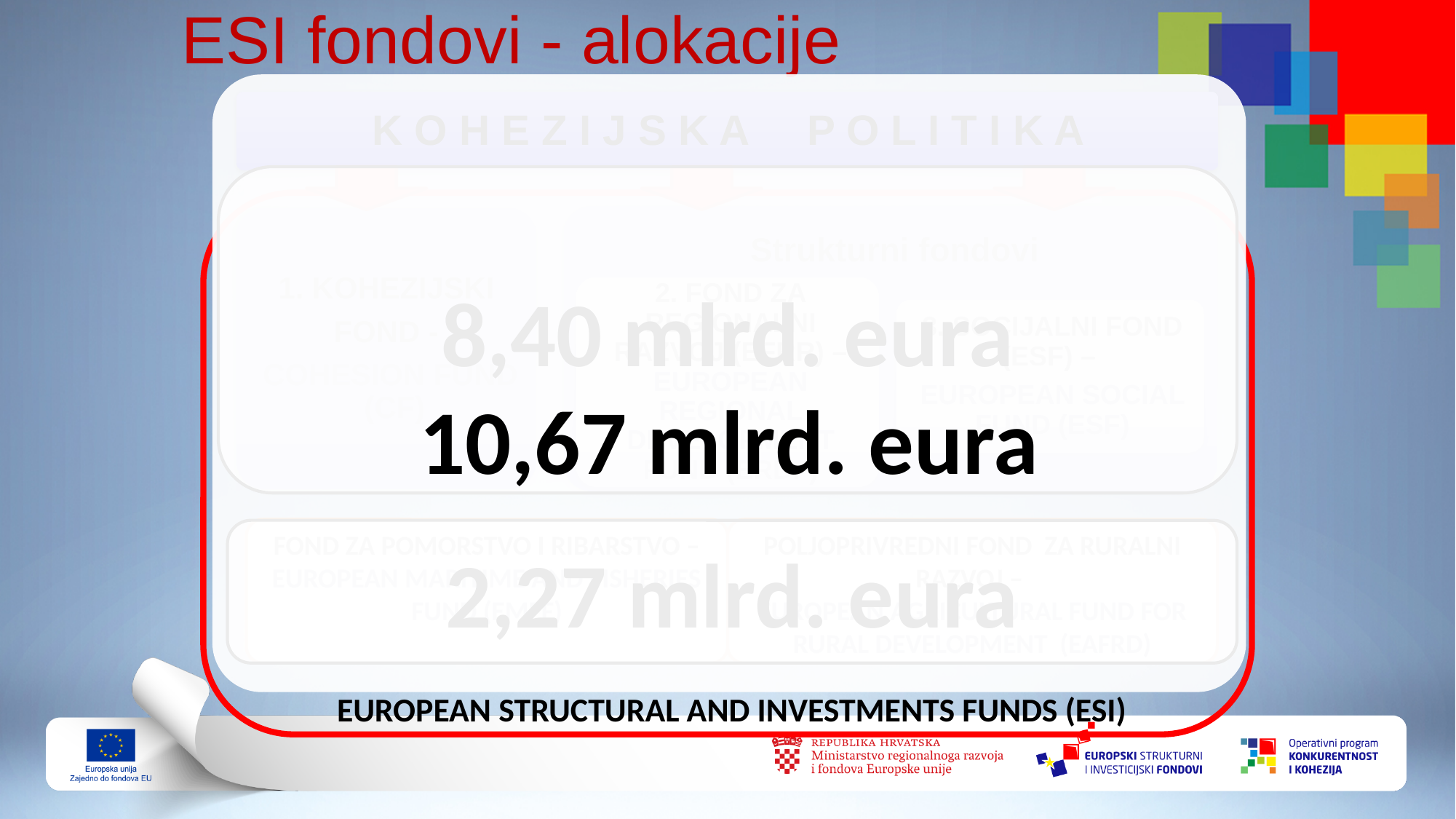

# ESI fondovi - alokacije

10,67 mlrd. eura
K O H E Z I J S K A     P O L I T I K A
Strukturni fondovi

3. SOCIJALNI FOND (ESF) –
EUROPEAN SOCIAL FUND (ESF)
2. FOND ZA REGIONALNI RAZVOJ (EFRR) – EUROPEAN REGIONAL DEVELOPMENT FUND (ERDF)
1. KOHEZIJSKI
FOND -
COHESION FUND  (CF)
8,40 mlrd. eura

FOND ZA POMORSTVO I RIBARSTVO – EUROPEAN MARITIME AND FISHERIES FUND (EMFF)
POLJOPRIVREDNI FOND  ZA RURALNI RAZVOJ –
EUROPEAN AGRICULTURAL FUND FOR RURAL DEVELOPMENT  (EAFRD)
2,27 mlrd. eura
EUROPEAN STRUCTURAL AND INVESTMENTS FUNDS (ESI)